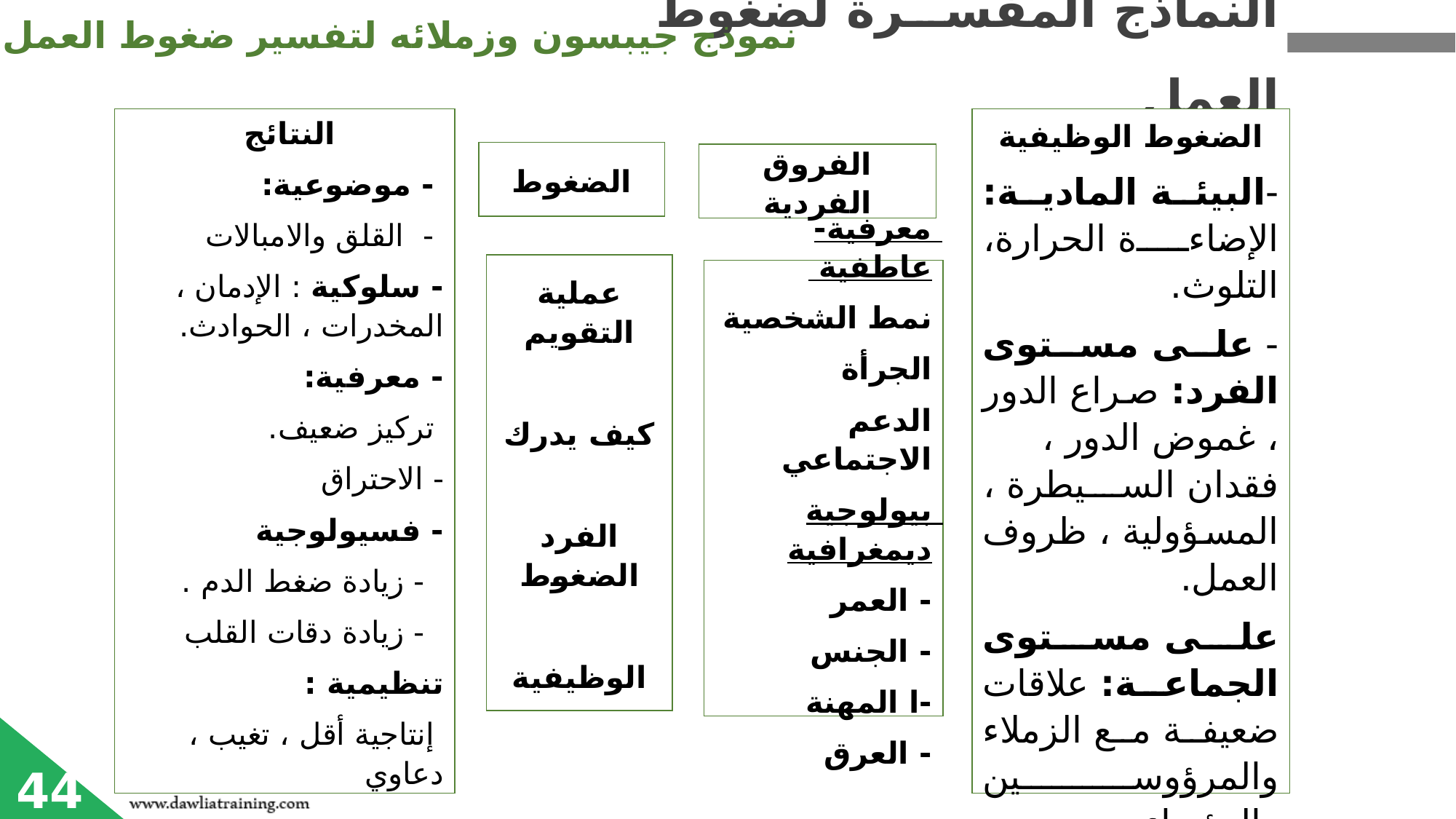

نموذج جيبسون وزملائه لتفسير ضغوط العمل
النماذج المفسرة لضغوط العمل
النتائج
 - موضوعية:
 -  القلق والامبالات
- سلوكية : الإدمان ، المخدرات ، الحوادث.
- معرفية:
 تركيز ضعيف.
- الاحتراق
- فسيولوجية
  - زيادة ضغط الدم .
  - زيادة دقات القلب
تنظيمية :
 إنتاجية أقل ، تغيب ، دعاوي
الضغوط الوظيفية
-البيئة المادية: الإضاءة الحرارة، التلوث.
- على مستوى الفرد: صراع الدور ، غموض الدور ، فقدان السيطرة ، المسؤولية ، ظروف العمل.
على مستوى الجماعة: علاقات ضعيفة مع الزملاء والمرؤوسين والرؤساء.
- على مستوى المنظمة: بناء تنظيمي غير سليم ، عدم وجود سياسات واضحة
الضغوط
الفروق الفردية
عملية التقويم

كيف يدرك

الفرد الضغوط

الوظيفية
معرفية- عاطفية
نمط الشخصية
الجرأة
الدعم الاجتماعي
بيولوجية ديمغرافية
- العمر
- الجنس
-ا المهنة
- العرق
44